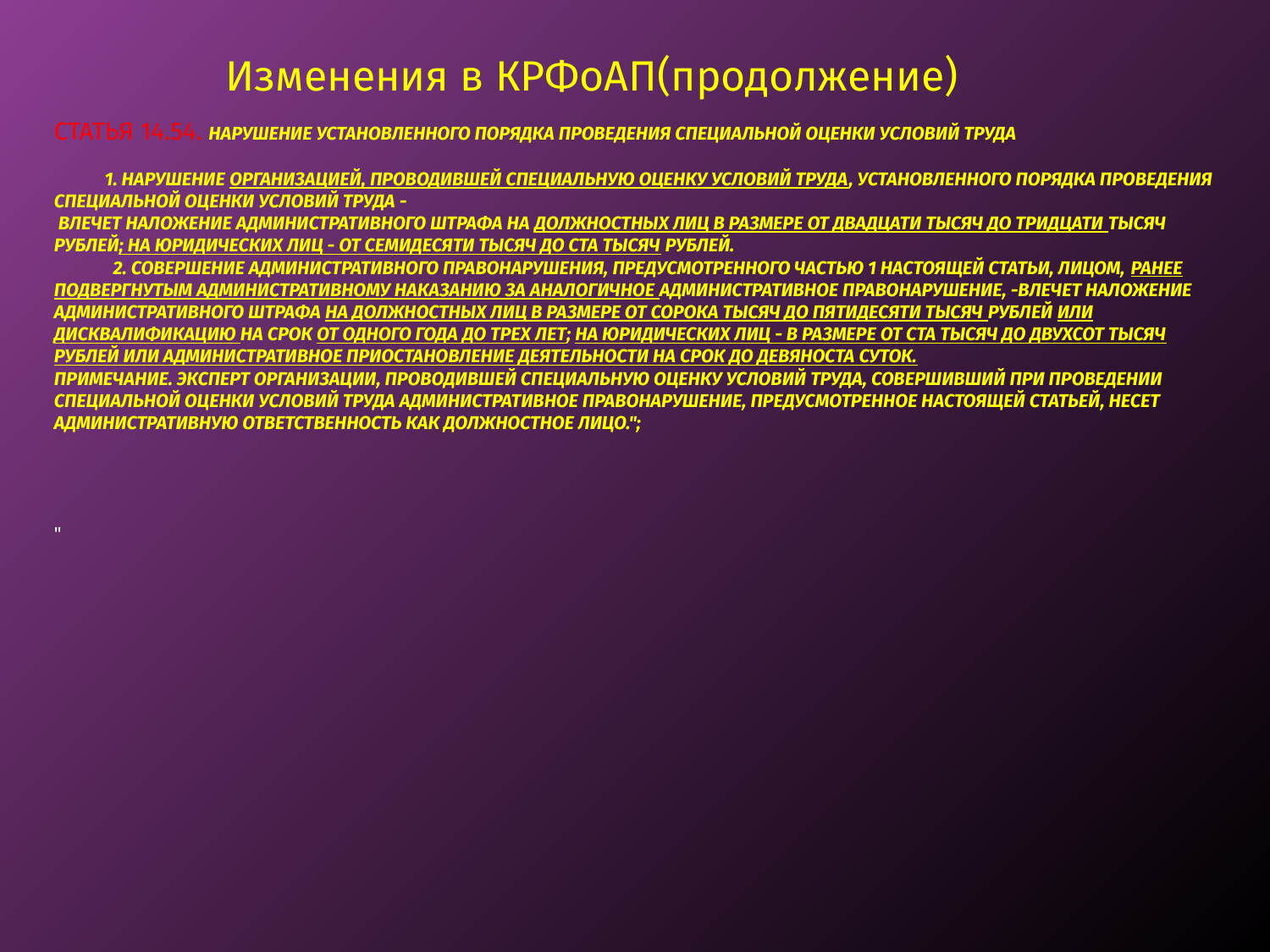

Изменения в КРФоАП(продолжение)
# Статья 14.54. Нарушение установленного порядка проведения специальной оценки условий труда 1. Нарушение организацией, проводившей специальную оценку условий труда, установленного порядка проведения специальной оценки условий труда - влечет наложение административного штрафа на должностных лиц в размере от двадцати тысяч до тридцати тысяч рублей; на юридических лиц - от семидесяти тысяч до ста тысяч рублей. 2. Совершение административного правонарушения, предусмотренного частью 1 настоящей статьи, лицом, ранее подвергнутым административному наказанию за аналогичное административное правонарушение, -влечет наложение административного штрафа на должностных лиц в размере от сорока тысяч до пятидесяти тысяч рублей или дисквалификацию на срок от одного года до трех лет; на юридических лиц - в размере от ста тысяч до двухсот тысяч рублей или административное приостановление деятельности на срок до девяноста суток. Примечание. Эксперт организации, проводившей специальную оценку условий труда, совершивший при проведении специальной оценки условий труда административное правонарушение, предусмотренное настоящей статьей, несет административную ответственность как должностное лицо."; "